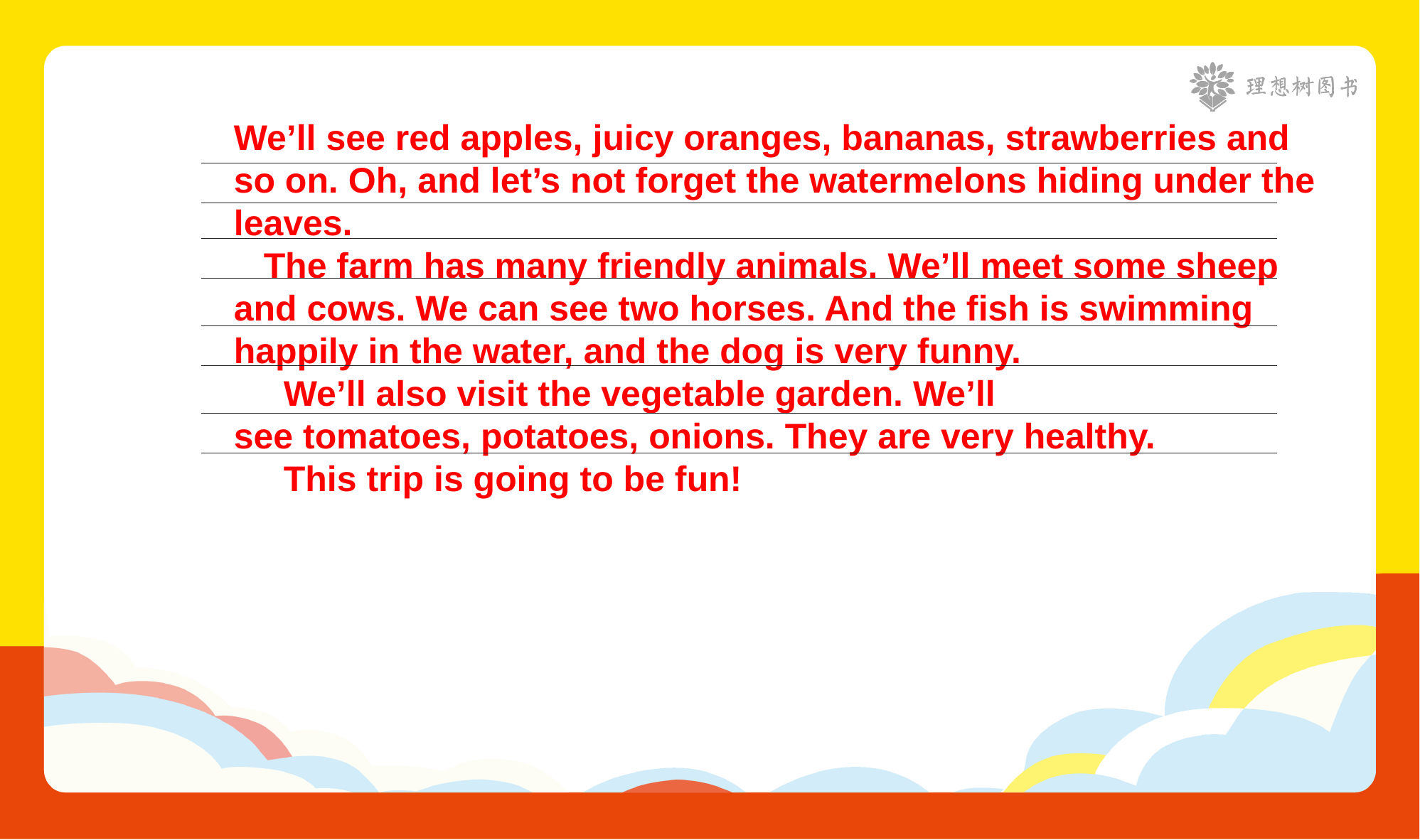

We’ll see red apples, juicy oranges, bananas, strawberries and so on. Oh, and let’s not forget the watermelons hiding under the leaves.
   The farm has many friendly animals. We’ll meet some sheep and cows. We can see two horses. And the fish is swimming happily in the water, and the dog is very funny.
     We’ll also visit the vegetable garden. We’ll
see tomatoes, potatoes, onions. They are very healthy.
     This trip is going to be fun!